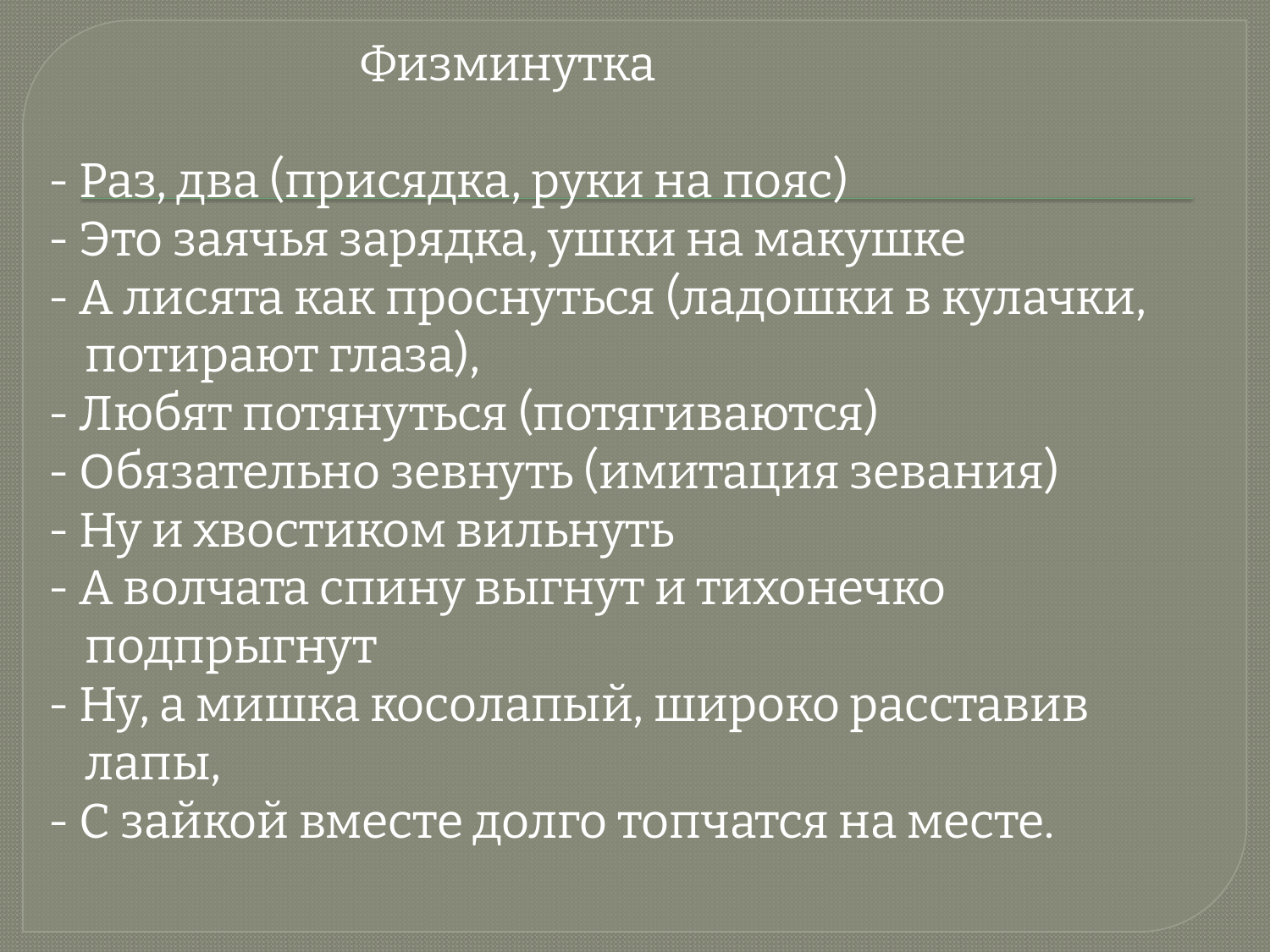

Физминутка

- Раз, два (присядка, руки на пояс)
- Это заячья зарядка, ушки на макушке
- А лисята как проснуться (ладошки в кулачки, потирают глаза),
- Любят потянуться (потягиваются)
- Обязательно зевнуть (имитация зевания)
- Ну и хвостиком вильнуть
- А волчата спину выгнут и тихонечко подпрыгнут
- Ну, а мишка косолапый, широко расставив лапы,
- С зайкой вместе долго топчатся на месте.